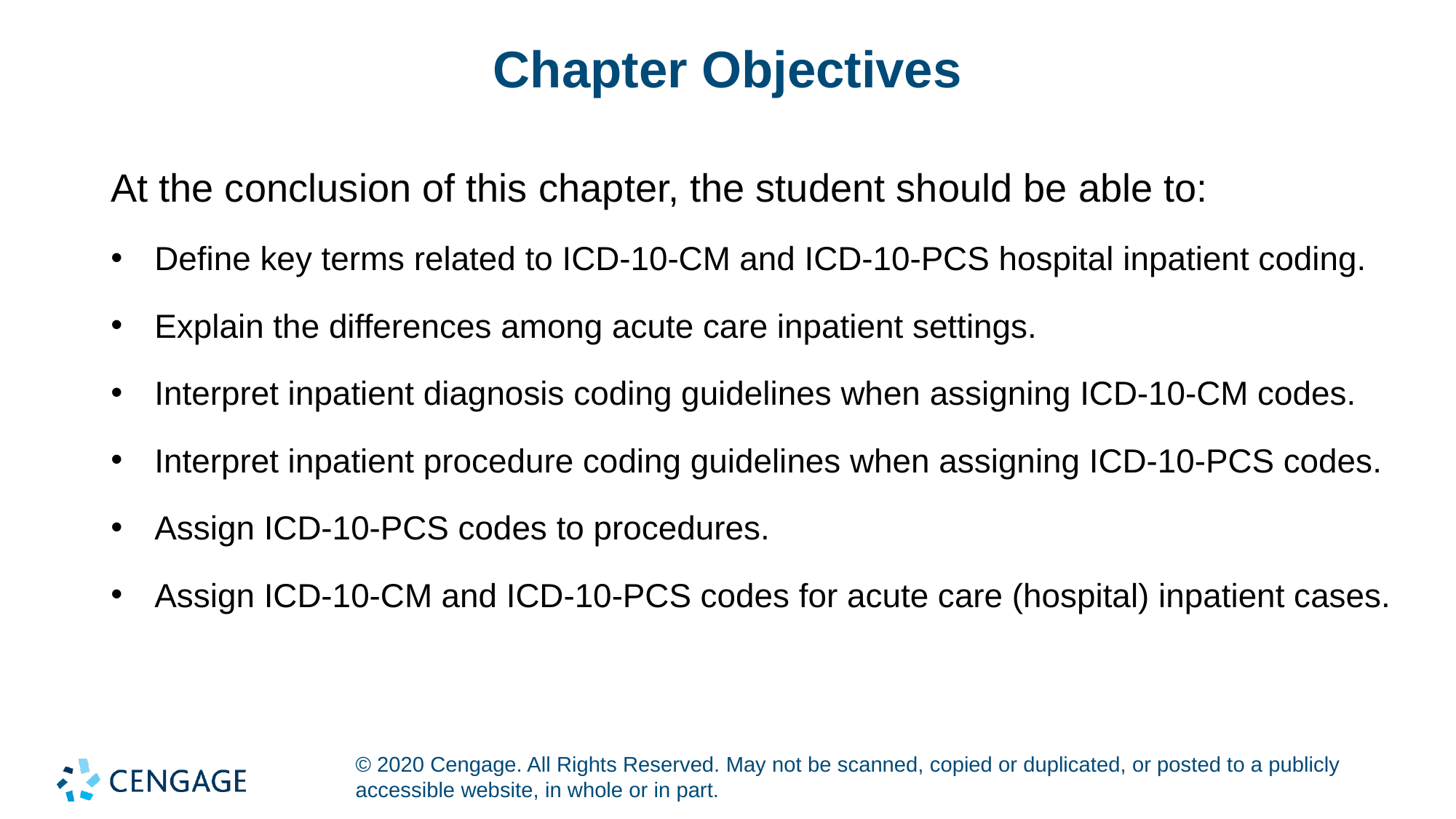

# Chapter Objectives
At the conclusion of this chapter, the student should be able to:
Define key terms related to ICD-10-CM and ICD-10-PCS hospital inpatient coding.
Explain the differences among acute care inpatient settings.
Interpret inpatient diagnosis coding guidelines when assigning ICD-10-CM codes.
Interpret inpatient procedure coding guidelines when assigning ICD-10-PCS codes.
Assign ICD-10-PCS codes to procedures.
Assign ICD-10-CM and ICD-10-PCS codes for acute care (hospital) inpatient cases.